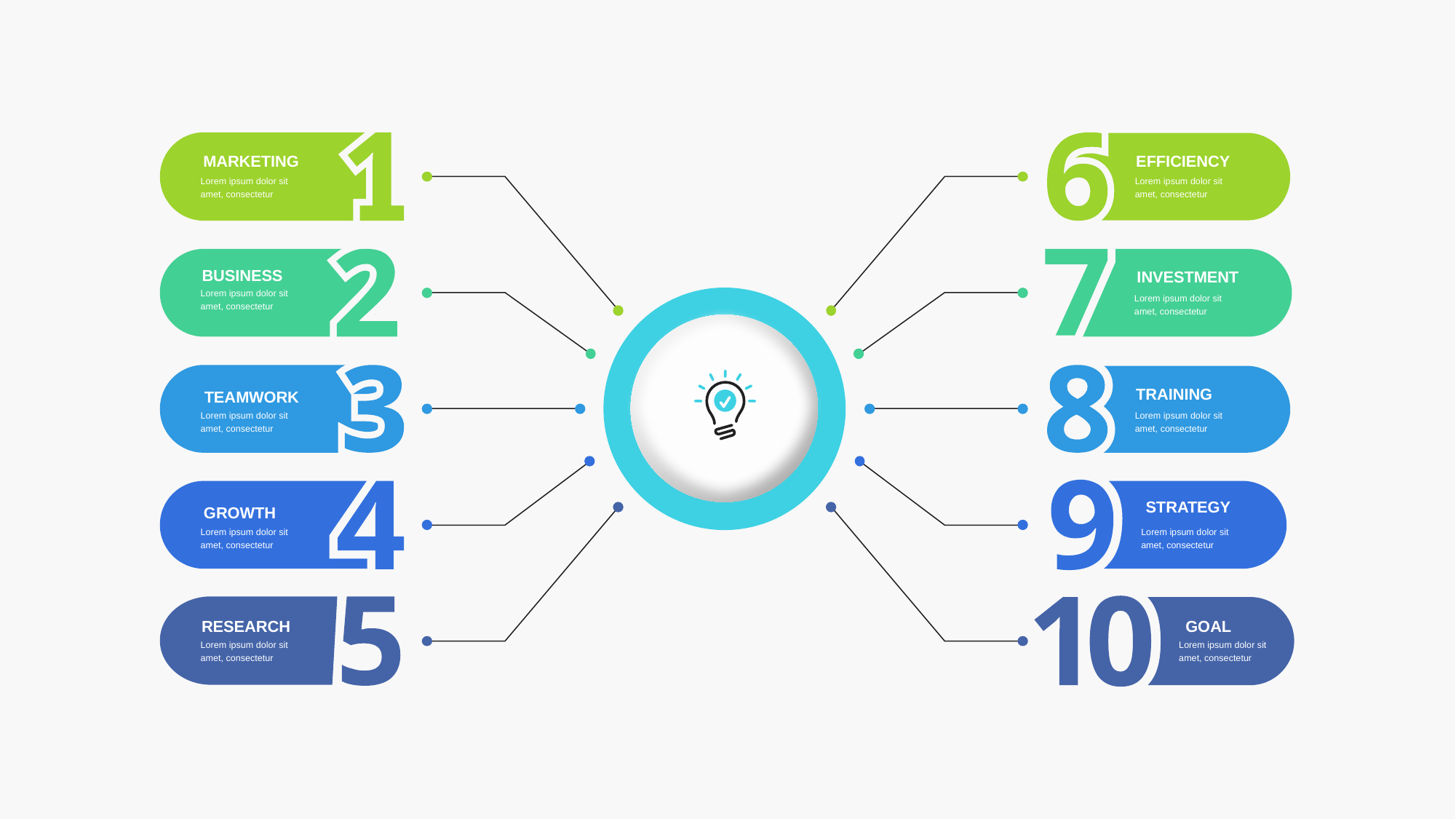

MARKETING
Lorem ipsum dolor sit amet, consectetur
EFFICIENCY
Lorem ipsum dolor sit amet, consectetur

BUSINESS
Lorem ipsum dolor sit amet, consectetur
INVESTMENT
Lorem ipsum dolor sit amet, consectetur

TRAINING
Lorem ipsum dolor sit amet, consectetur
TEAMWORK
Lorem ipsum dolor sit amet, consectetur

STRATEGY
Lorem ipsum dolor sit amet, consectetur

GROWTH
Lorem ipsum dolor sit amet, consectetur

RESEARCH
Lorem ipsum dolor sit amet, consectetur
GOAL
Lorem ipsum dolor sit amet, consectetur